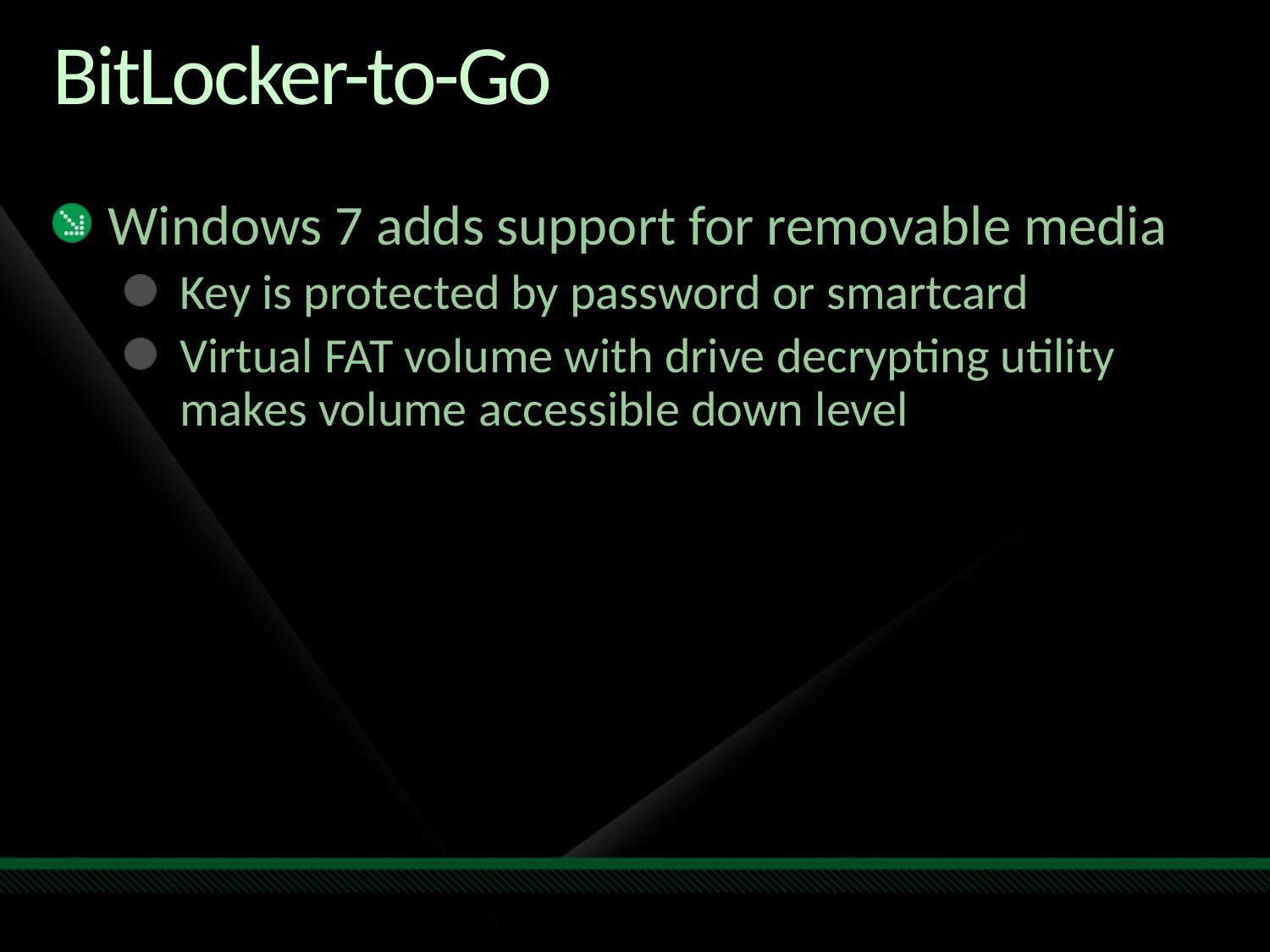

# BitLocker-to-Go
Windows 7 adds support for removable media
Key is protected by password or smartcard
Virtual FAT volume with drive decrypting utility makes volume accessible down level